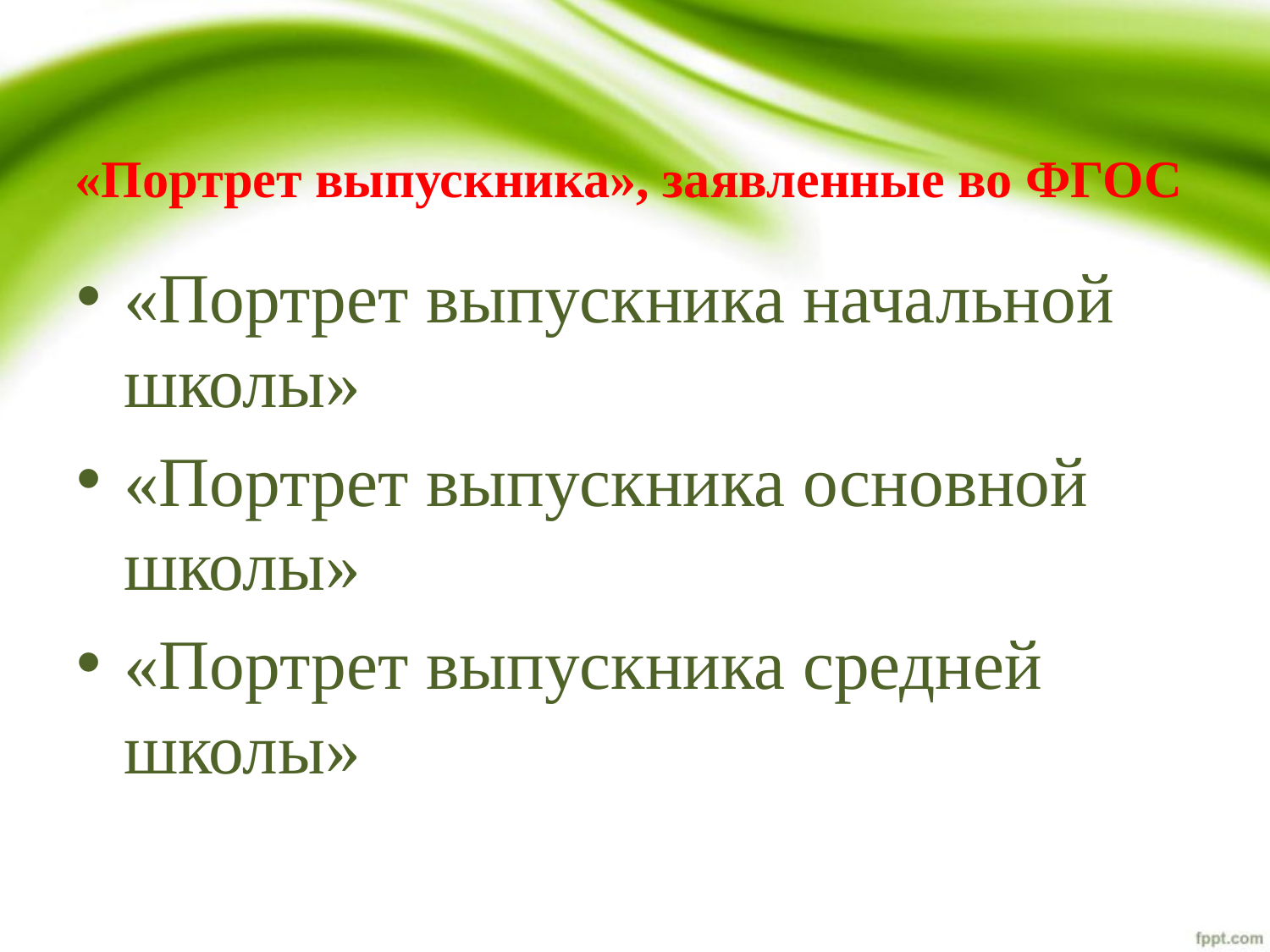

# «Портрет выпускника», заявленные во ФГОС
«Портрет выпускника начальной школы»
«Портрет выпускника основной школы»
«Портрет выпускника средней школы»